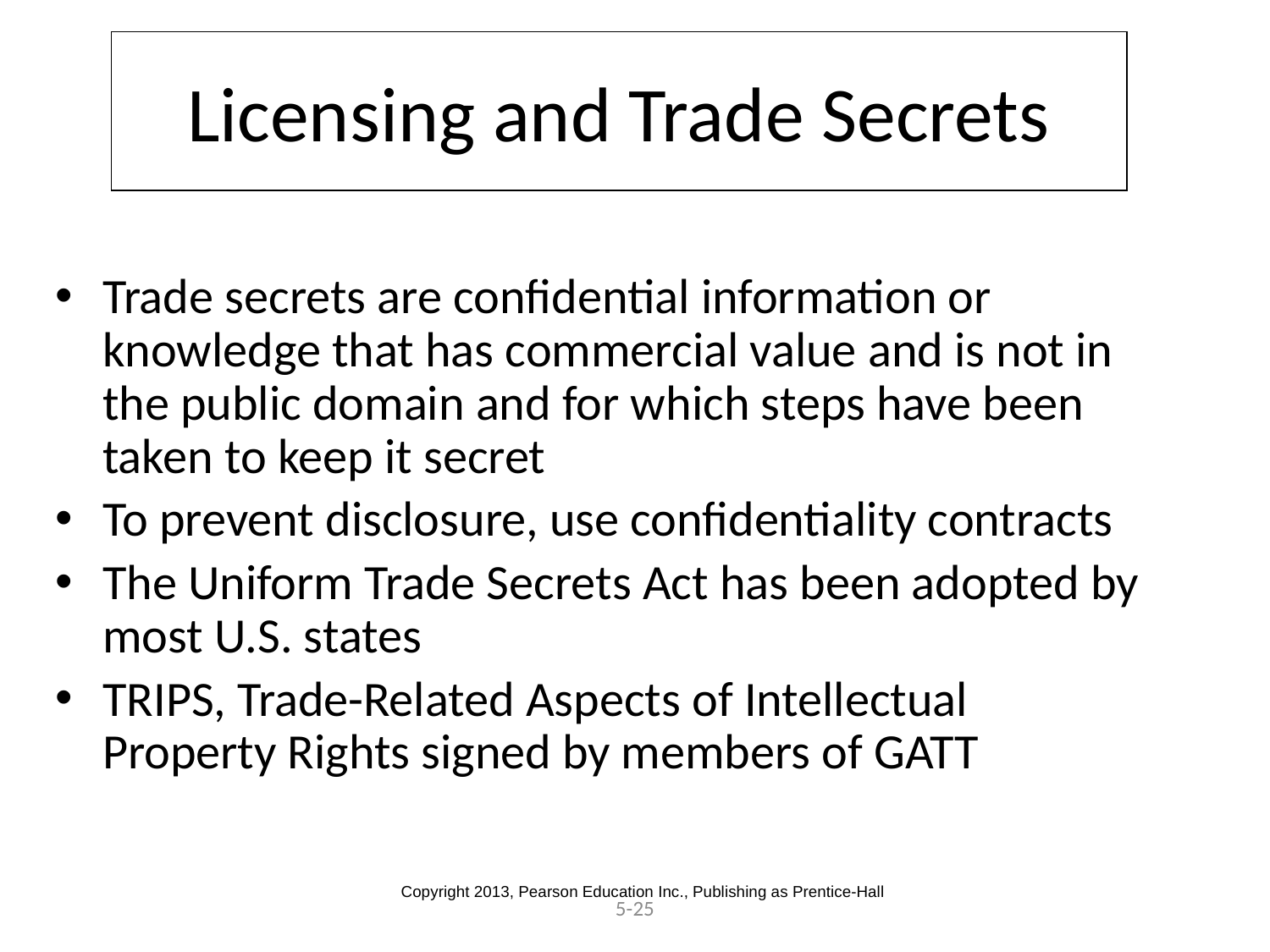

# Licensing and Trade Secrets
Trade secrets are confidential information or knowledge that has commercial value and is not in the public domain and for which steps have been taken to keep it secret
To prevent disclosure, use confidentiality contracts
The Uniform Trade Secrets Act has been adopted by most U.S. states
TRIPS, Trade-Related Aspects of Intellectual Property Rights signed by members of GATT
Copyright 2013, Pearson Education Inc., Publishing as Prentice-Hall

5-25